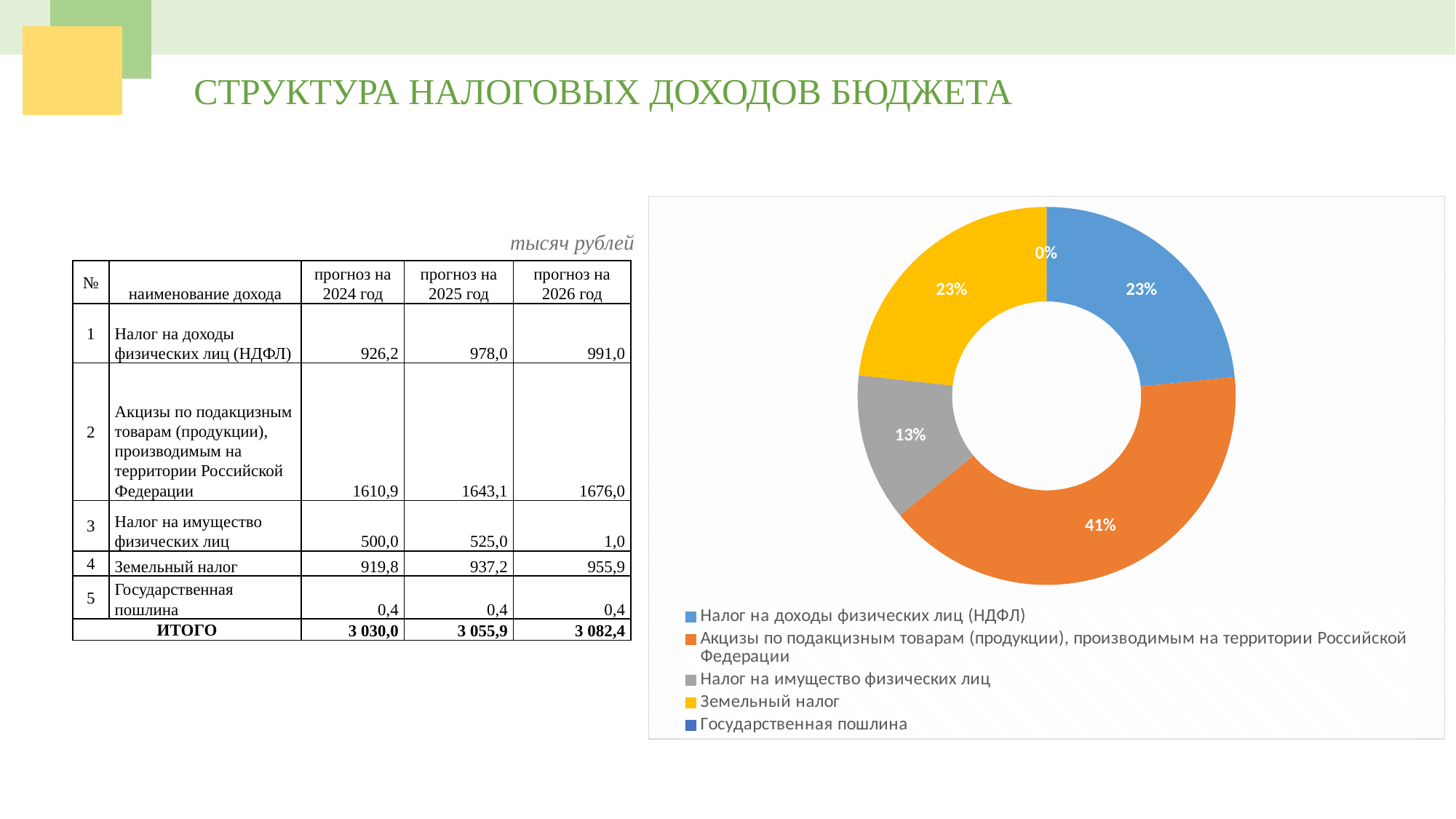

СТРУКТУРА НАЛОГОВЫХ ДОХОДОВ БЮДЖЕТА

### Chart

| Category | Продажи |
|---|---|
| Налог на доходы физических лиц (НДФЛ) | 926.2 |
| Акцизы по подакцизным товарам (продукции), производимым на территории Российской Федерации  | 1610.9 |
| Налог на имущество физических лиц | 500.0 |
| Земельный налог | 919.8 |
| Государственная пошлина | 0.4 |
тысяч рублей
| № | наименование дохода | прогноз на 2024 год | прогноз на 2025 год | прогноз на 2026 год |
| --- | --- | --- | --- | --- |
| 1 | Налог на доходы физических лиц (НДФЛ) | 926,2 | 978,0 | 991,0 |
| 2 | Акцизы по подакцизным товарам (продукции), производимым на территории Российской Федерации | 1610,9 | 1643,1 | 1676,0 |
| 3 | Налог на имущество физических лиц | 500,0 | 525,0 | 1,0 |
| 4 | Земельный налог | 919,8 | 937,2 | 955,9 |
| 5 | Государственная пошлина | 0,4 | 0,4 | 0,4 |
| ИТОГО |  | 3 030,0 | 3 055,9 | 3 082,4 |